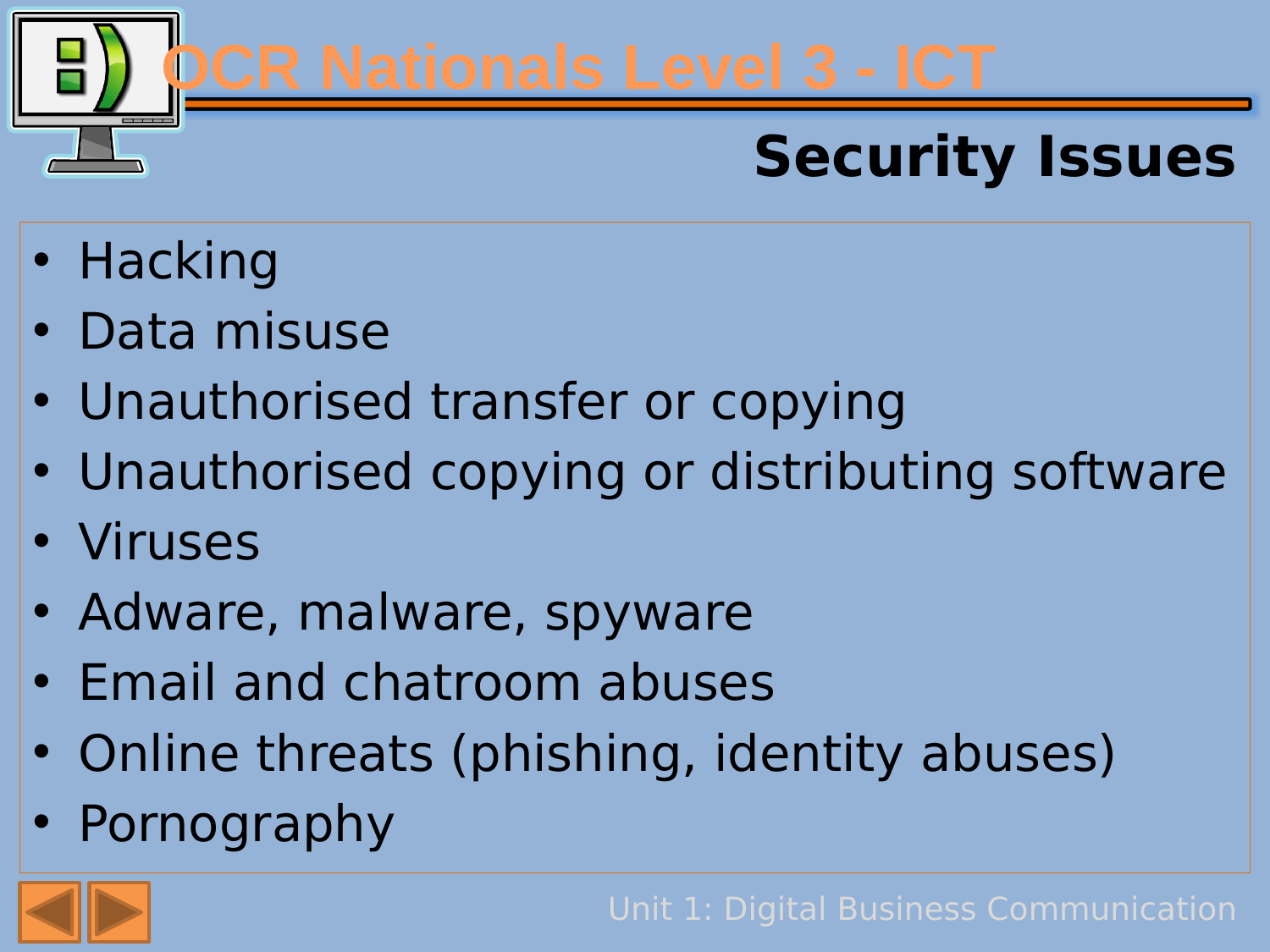

# Security Issues
Hacking
Data misuse
Unauthorised transfer or copying
Unauthorised copying or distributing software
Viruses
Adware, malware, spyware
Email and chatroom abuses
Online threats (phishing, identity abuses)
Pornography